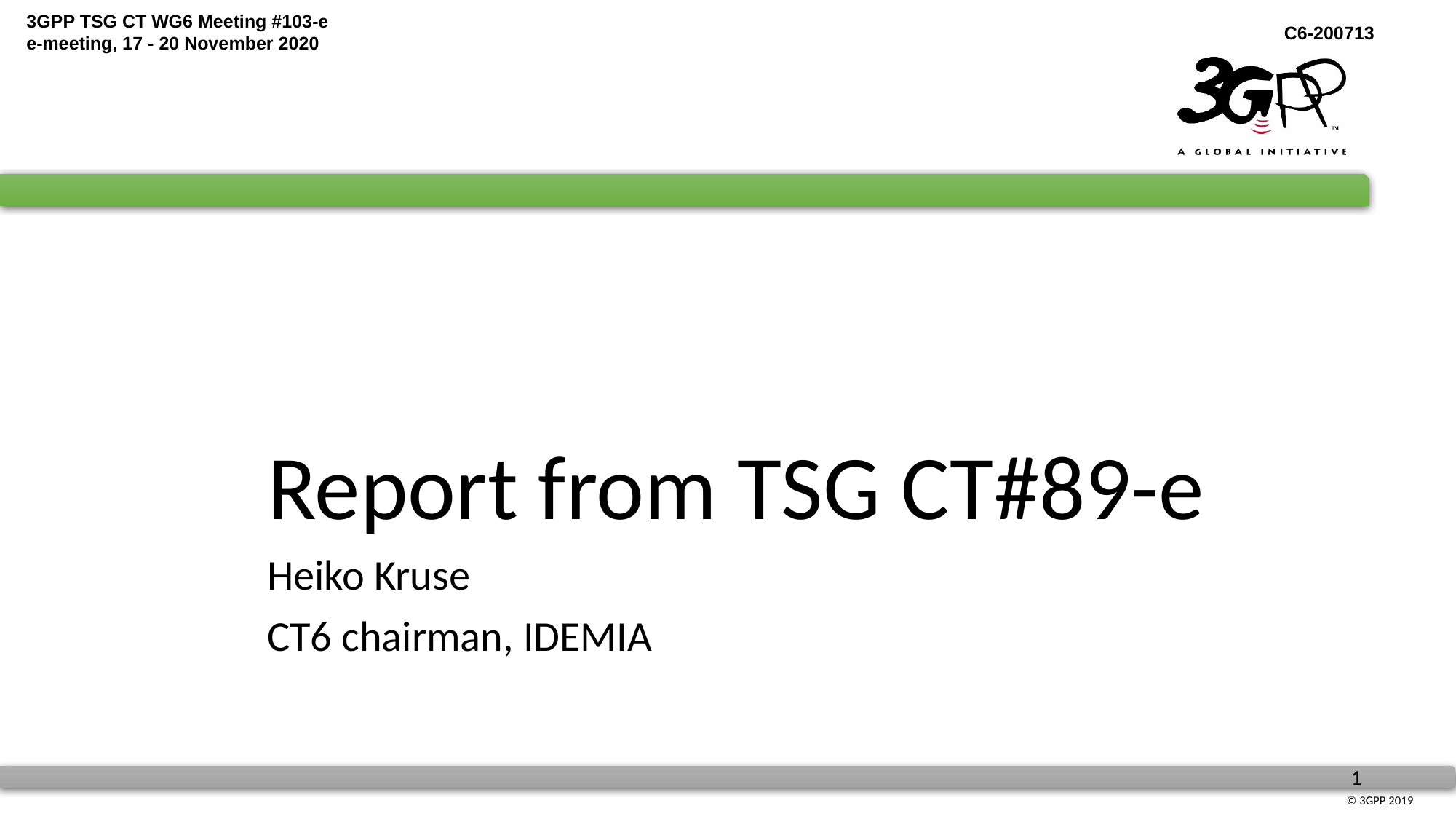

# Report from TSG CT#89-e
Heiko Kruse
CT6 chairman, IDEMIA